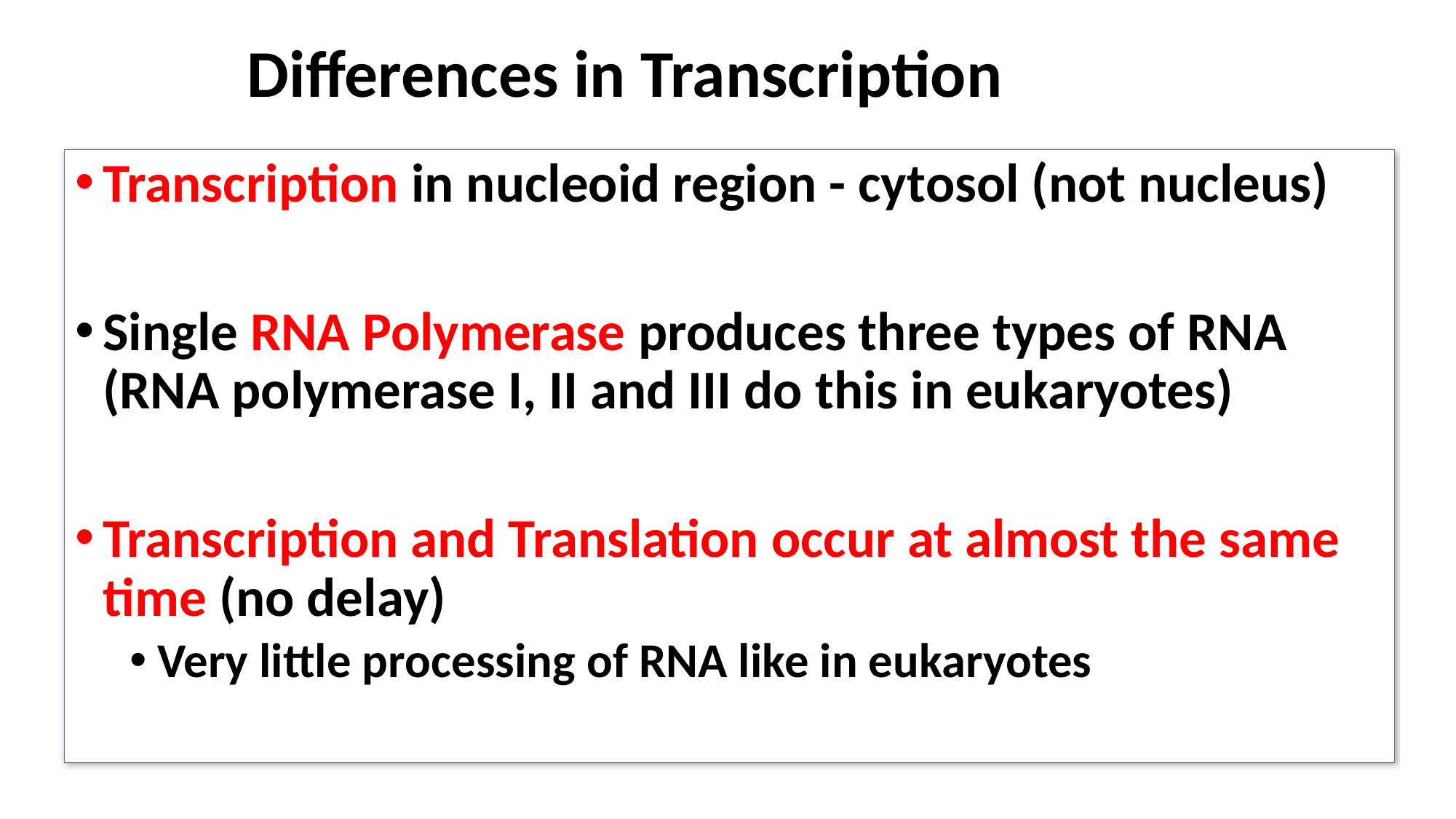

# Differences in Transcription
Transcription in nucleoid region - cytosol (not nucleus)

Single RNA Polymerase produces three types of RNA (RNA polymerase I, II and III do this in eukaryotes)

Transcription and Translation occur at almost the same time (no delay)
Very little processing of RNA like in eukaryotes